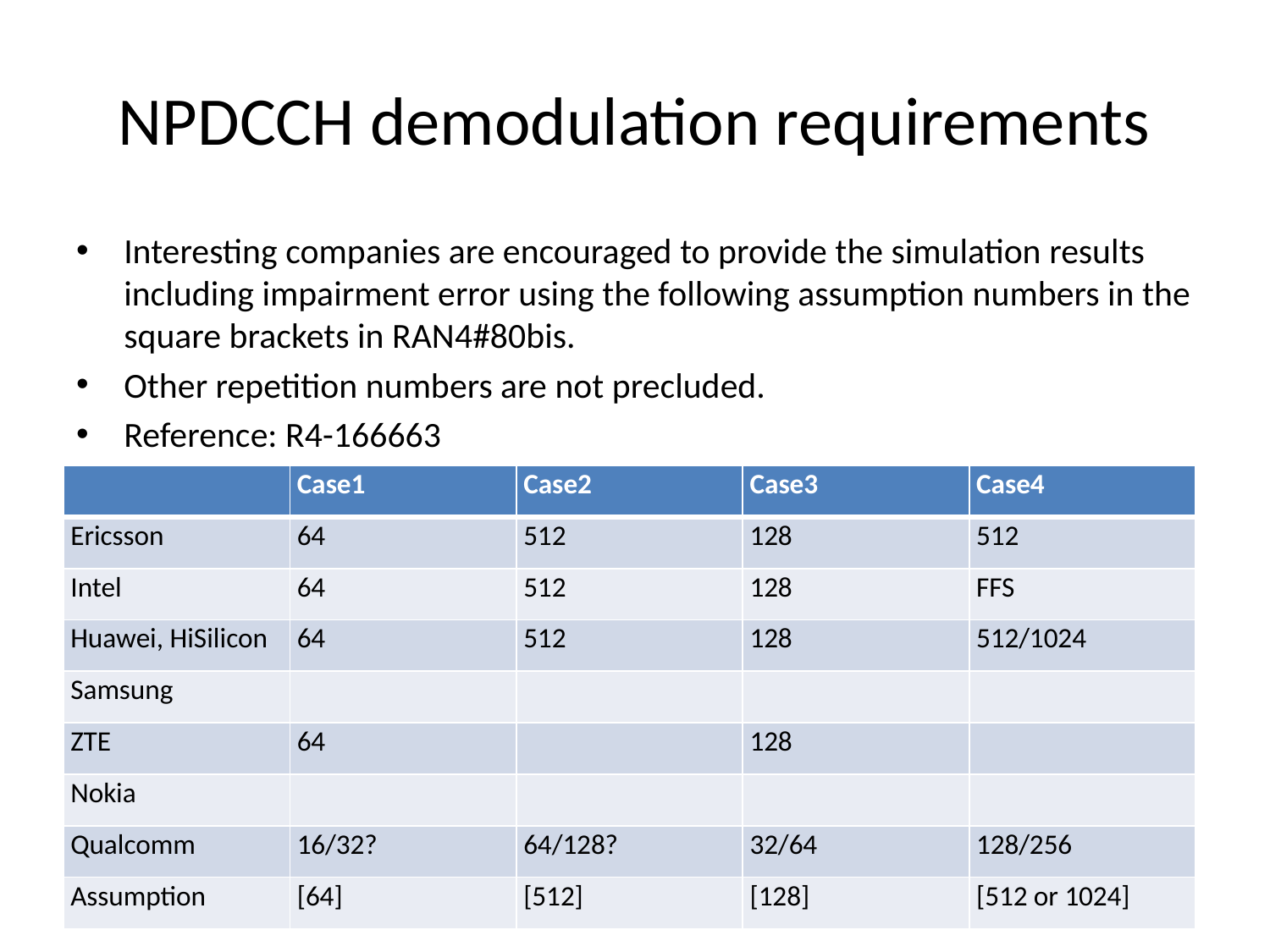

# NPDCCH demodulation requirements
Interesting companies are encouraged to provide the simulation results including impairment error using the following assumption numbers in the square brackets in RAN4#80bis.
Other repetition numbers are not precluded.
Reference: R4-166663

|  | Case1 | Case2 | Case3 | Case4 |
| --- | --- | --- | --- | --- |
| Ericsson | 64 | 512 | 128 | 512 |
| Intel | 64 | 512 | 128 | FFS |
| Huawei, HiSilicon | 64 | 512 | 128 | 512/1024 |
| Samsung |  |  |  |  |
| ZTE | 64 |  | 128 |  |
| Nokia |  |  |  |  |
| Qualcomm | 16/32? | 64/128? | 32/64 | 128/256 |
| Assumption | [64] | [512] | [128] | [512 or 1024] |